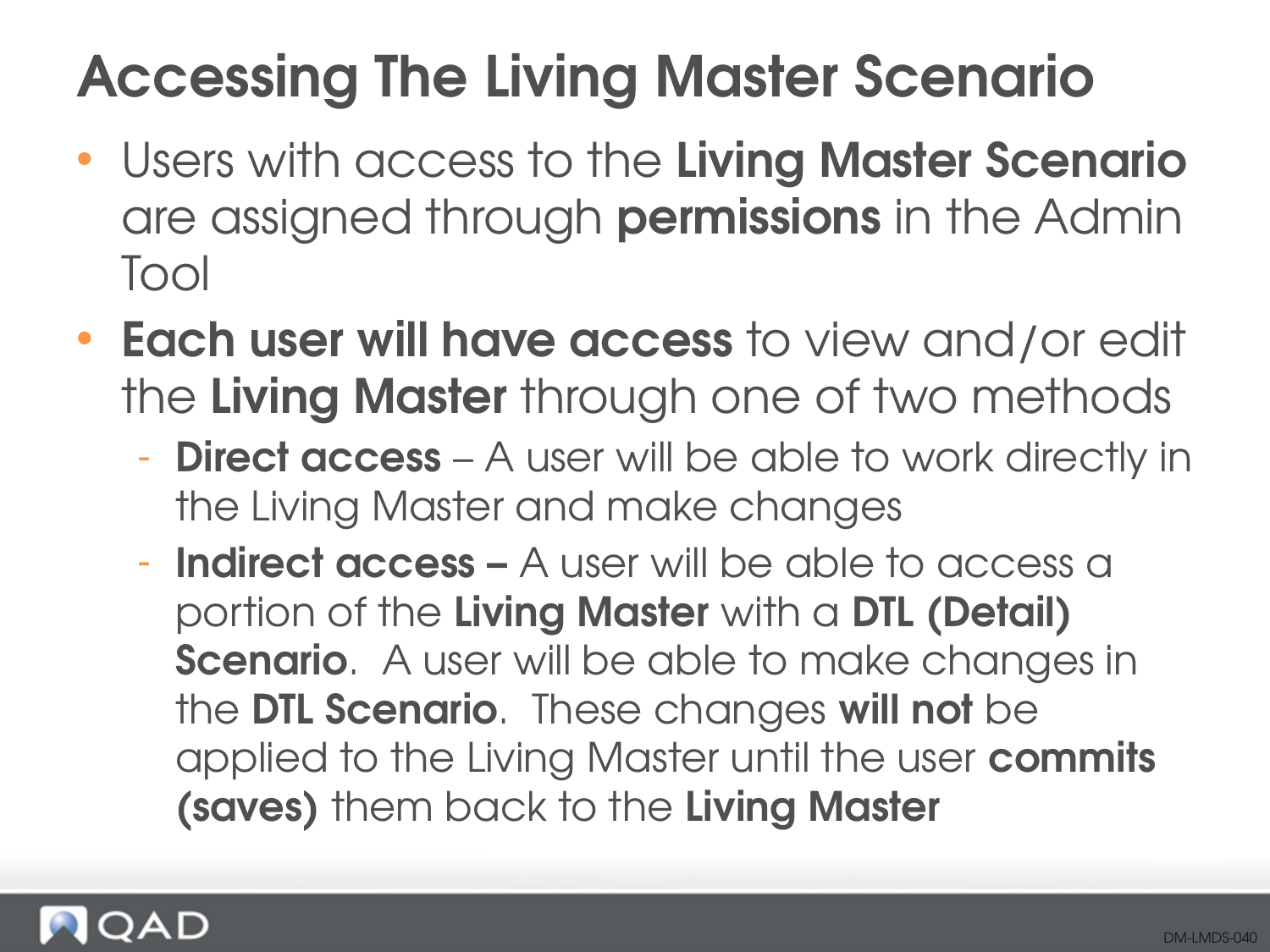

# Accessing The Living Master Scenario
Users with access to the Living Master Scenario are assigned through permissions in the Admin Tool
Each user will have access to view and/or edit the Living Master through one of two methods
Direct access – A user will be able to work directly in the Living Master and make changes
Indirect access – A user will be able to access a portion of the Living Master with a DTL (Detail) Scenario.  A user will be able to make changes in the DTL Scenario.  These changes will not be applied to the Living Master until the user commits (saves) them back to the Living Master
DM-LMDS-040